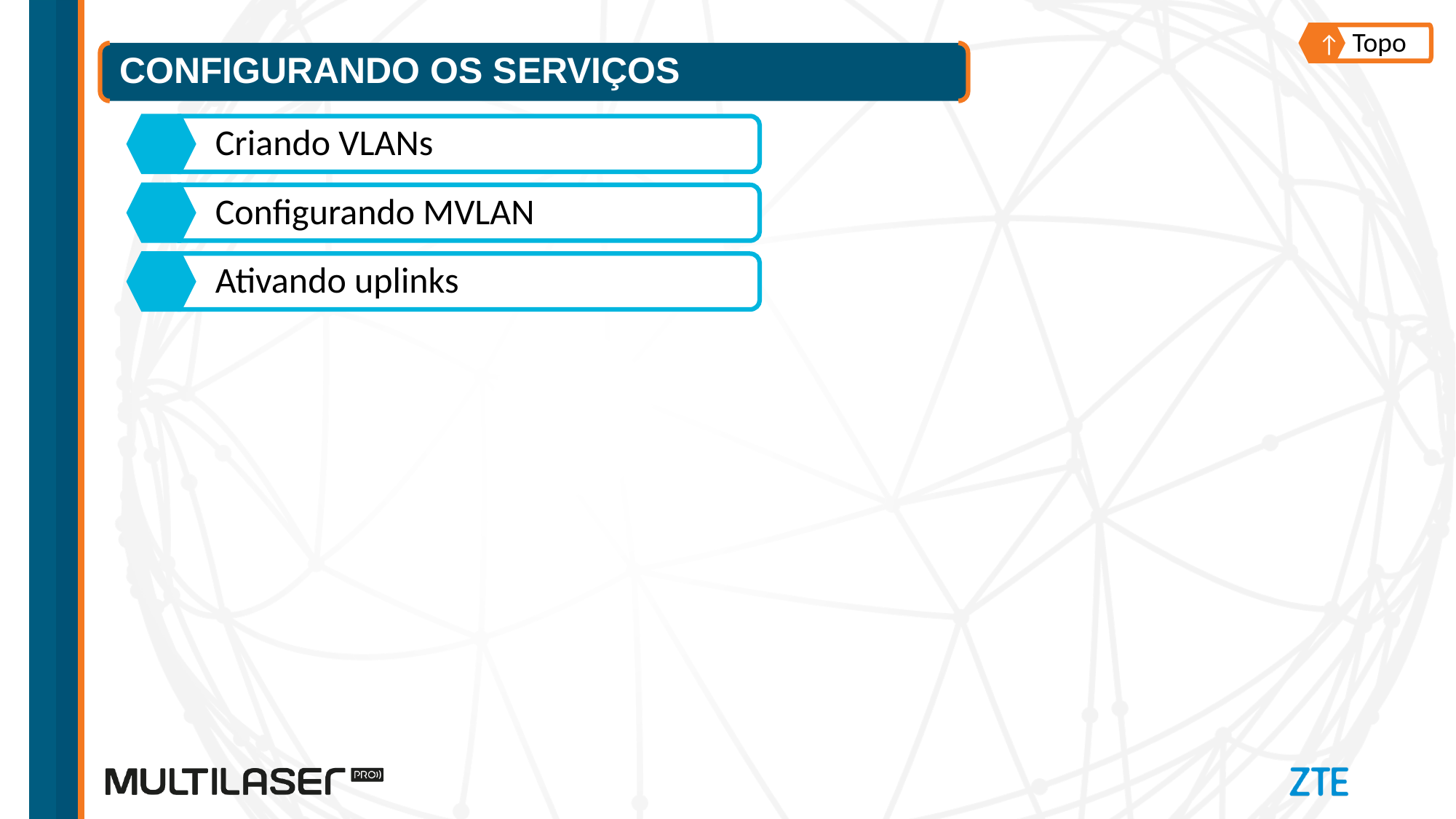

Topo
↑
# Configurando os serviços

Criando VLANs

Configurando MVLAN

Ativando uplinks